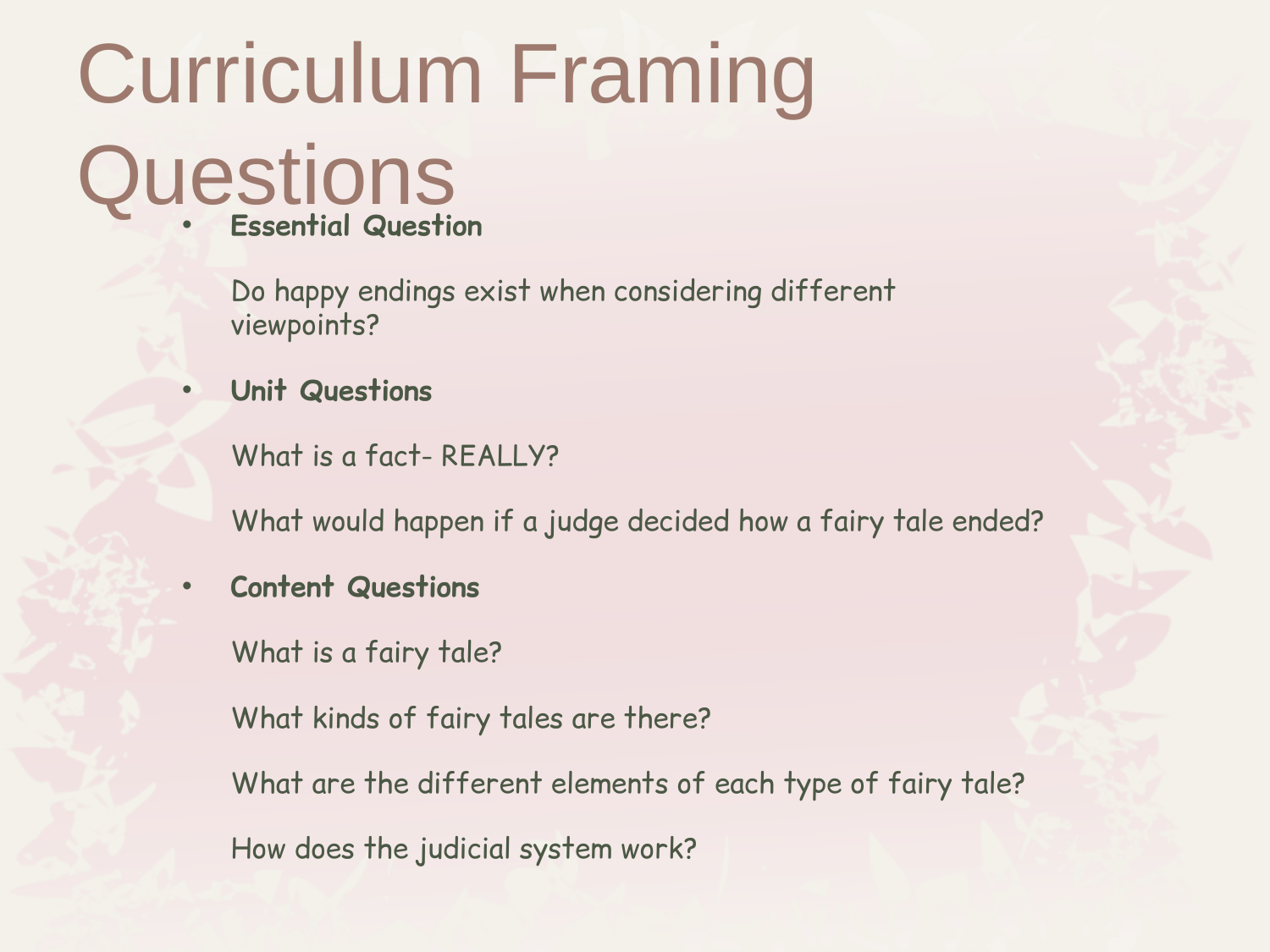

# Curriculum Framing Questions
Essential Question
	Do happy endings exist when considering different viewpoints?
Unit Questions
	What is a fact- REALLY?
	What would happen if a judge decided how a fairy tale ended?
Content Questions
	What is a fairy tale?
	What kinds of fairy tales are there?
	What are the different elements of each type of fairy tale?
	How does the judicial system work?